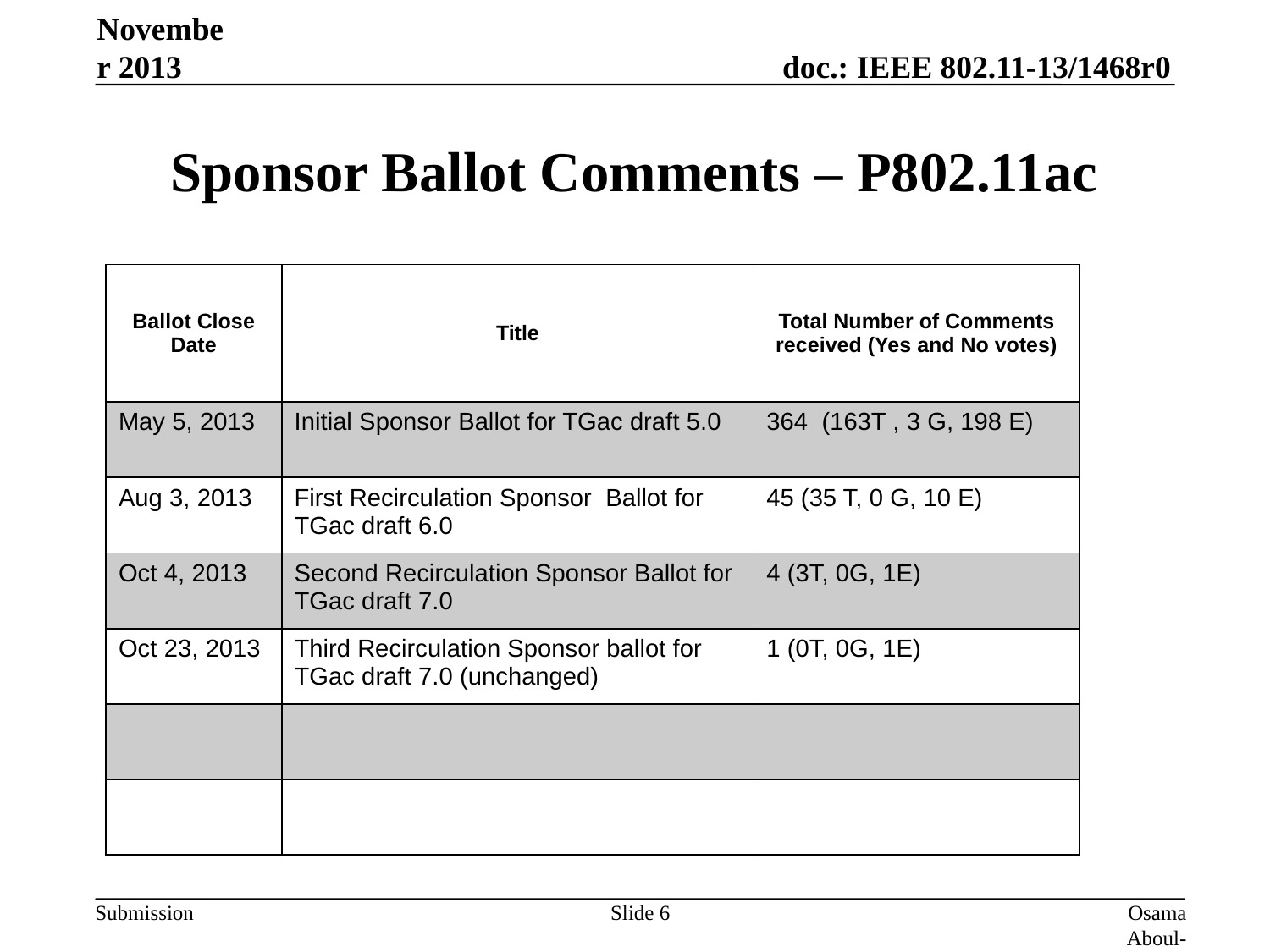

November 2013
# Sponsor Ballot Comments – P802.11ac
| Ballot Close Date | Title | Total Number of Comments received (Yes and No votes) |
| --- | --- | --- |
| May 5, 2013 | Initial Sponsor Ballot for TGac draft 5.0 | 364 (163T , 3 G, 198 E) |
| Aug 3, 2013 | First Recirculation Sponsor Ballot for TGac draft 6.0 | 45 (35 T, 0 G, 10 E) |
| Oct 4, 2013 | Second Recirculation Sponsor Ballot for TGac draft 7.0 | 4 (3T, 0G, 1E) |
| Oct 23, 2013 | Third Recirculation Sponsor ballot for TGac draft 7.0 (unchanged) | 1 (0T, 0G, 1E) |
|  |  |  |
|  |  |  |
Slide 6
Osama Aboul-Magd (Huawei Technologies)